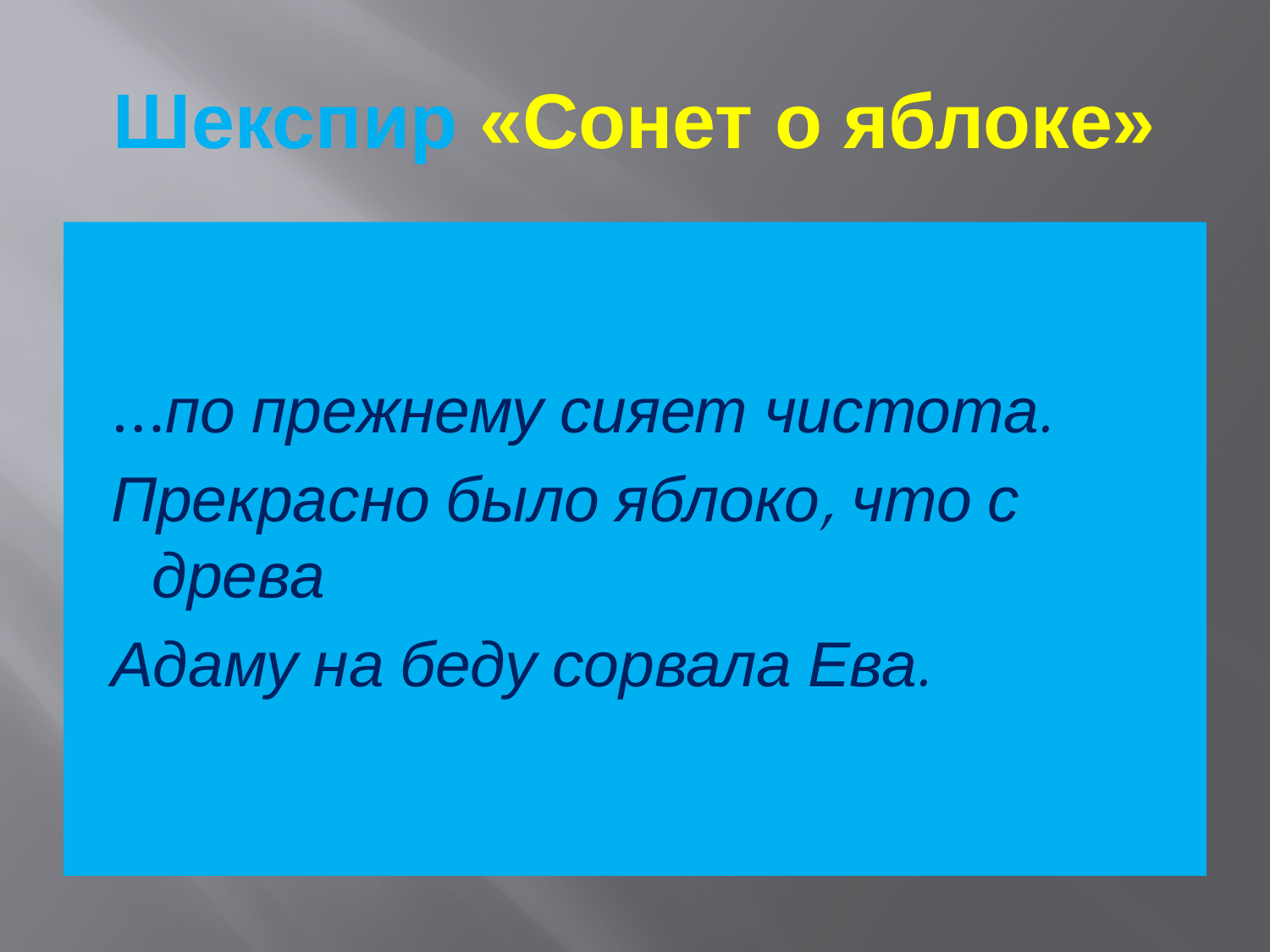

# Шекспир «Сонет о яблоке»

 …по прежнему сияет чистота.
 Прекрасно было яблоко, что с древа
 Адаму на беду сорвала Ева.